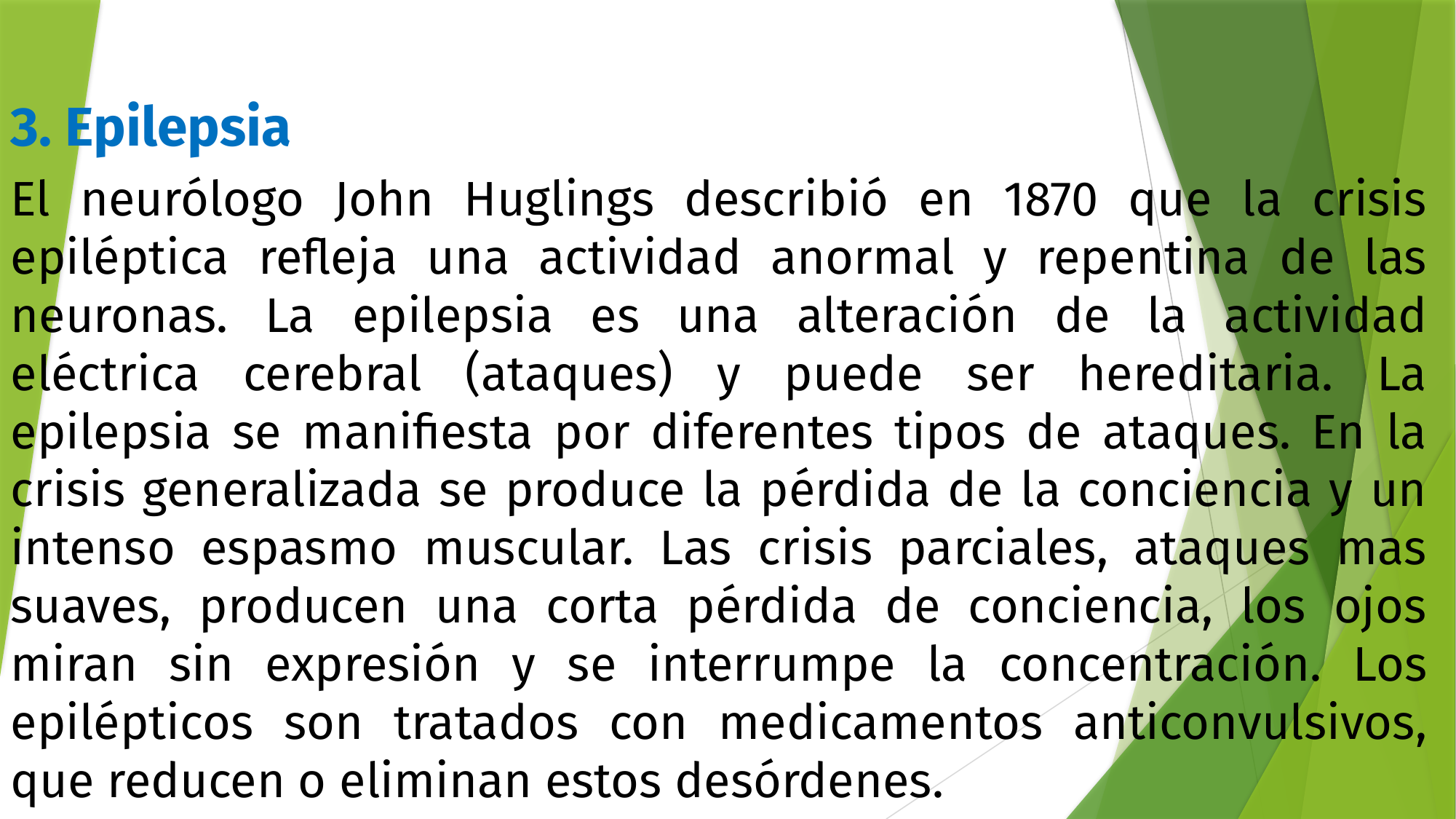

#
3. Epilepsia
El neurólogo John Huglings describió en 1870 que la crisis epiléptica refleja una actividad anormal y repentina de las neuronas. La epilepsia es una alteración de la actividad eléctrica cerebral (ataques) y puede ser hereditaria. La epilepsia se manifiesta por diferentes tipos de ataques. En la crisis generalizada se produce la pérdida de la conciencia y un intenso espasmo muscular. Las crisis parciales, ataques mas suaves, producen una corta pérdida de conciencia, los ojos miran sin expresión y se interrumpe la concentración. Los epilépticos son tratados con medicamentos anticonvulsivos, que reducen o eliminan estos desórdenes.